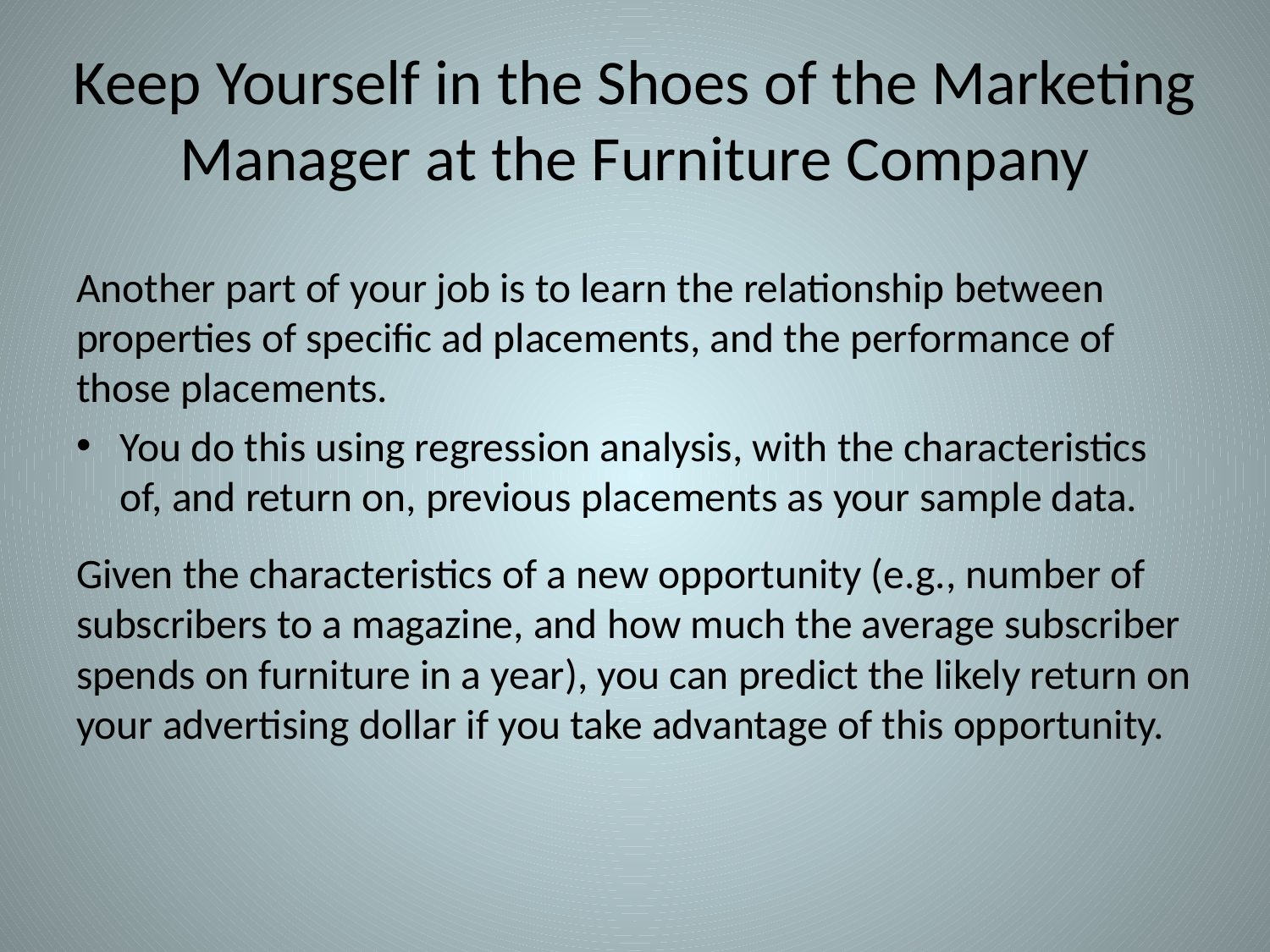

# Keep Yourself in the Shoes of the Marketing Manager at the Furniture Company
Another part of your job is to learn the relationship between properties of specific ad placements, and the performance of those placements.
You do this using regression analysis, with the characteristics of, and return on, previous placements as your sample data.
Given the characteristics of a new opportunity (e.g., number of subscribers to a magazine, and how much the average subscriber spends on furniture in a year), you can predict the likely return on your advertising dollar if you take advantage of this opportunity.